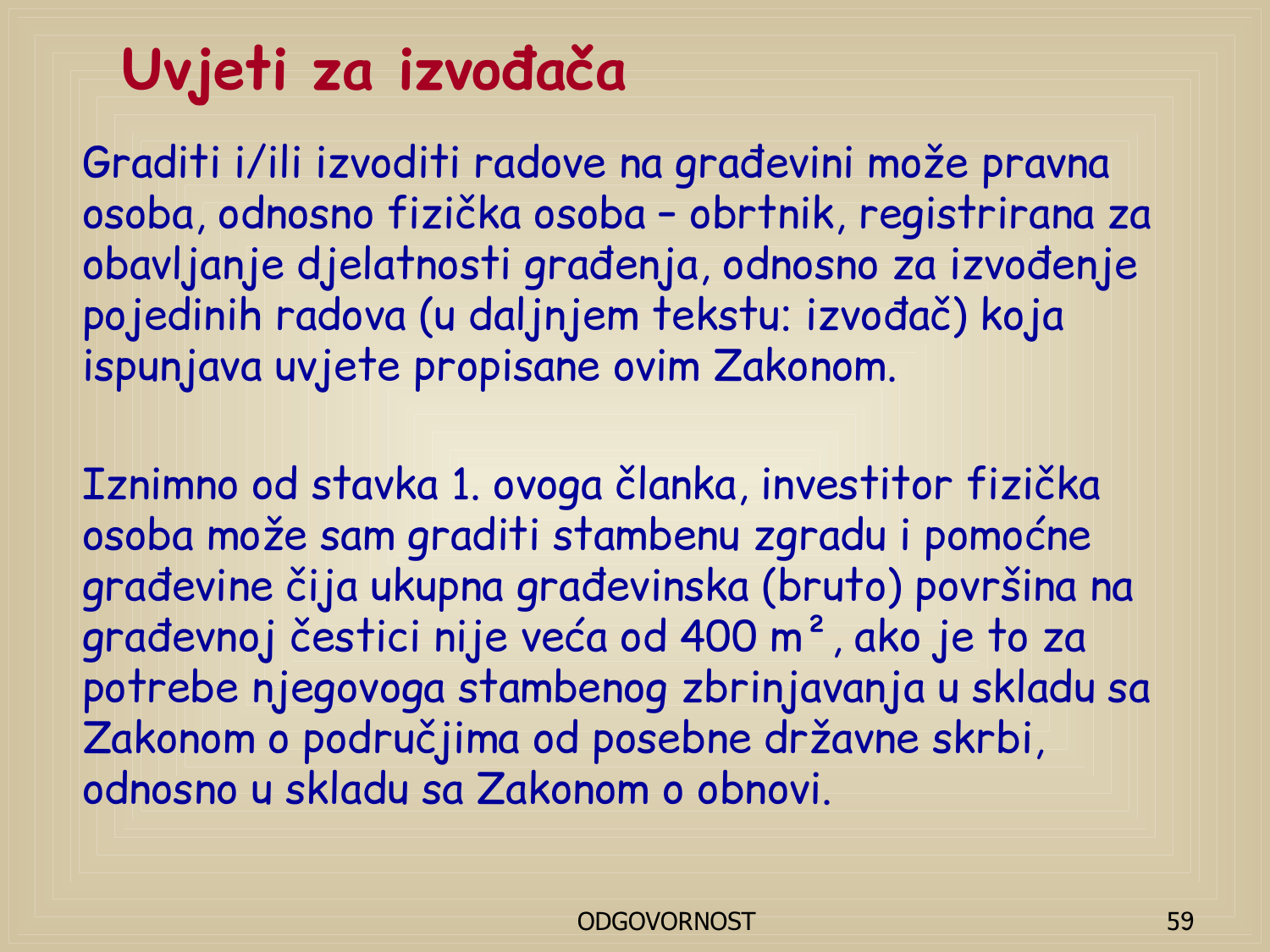

# Uvjeti za izvođača
Graditi i/ili izvoditi radove na građevini može pravna osoba, odnosno fizička osoba – obrtnik, registrirana za obavljanje djelatnosti građenja, odnosno za izvođenje pojedinih radova (u daljnjem tekstu: izvođač) koja ispunjava uvjete propisane ovim Zakonom.

Iznimno od stavka 1. ovoga članka, investitor fizička osoba može sam graditi stambenu zgradu i pomoćne građevine čija ukupna građevinska (bruto) površina na građevnoj čestici nije veća od 400 m², ako je to za potrebe njegovoga stambenog zbrinjavanja u skladu sa Zakonom o područjima od posebne državne skrbi, odnosno u skladu sa Zakonom o obnovi.

ODGOVORNOST
59